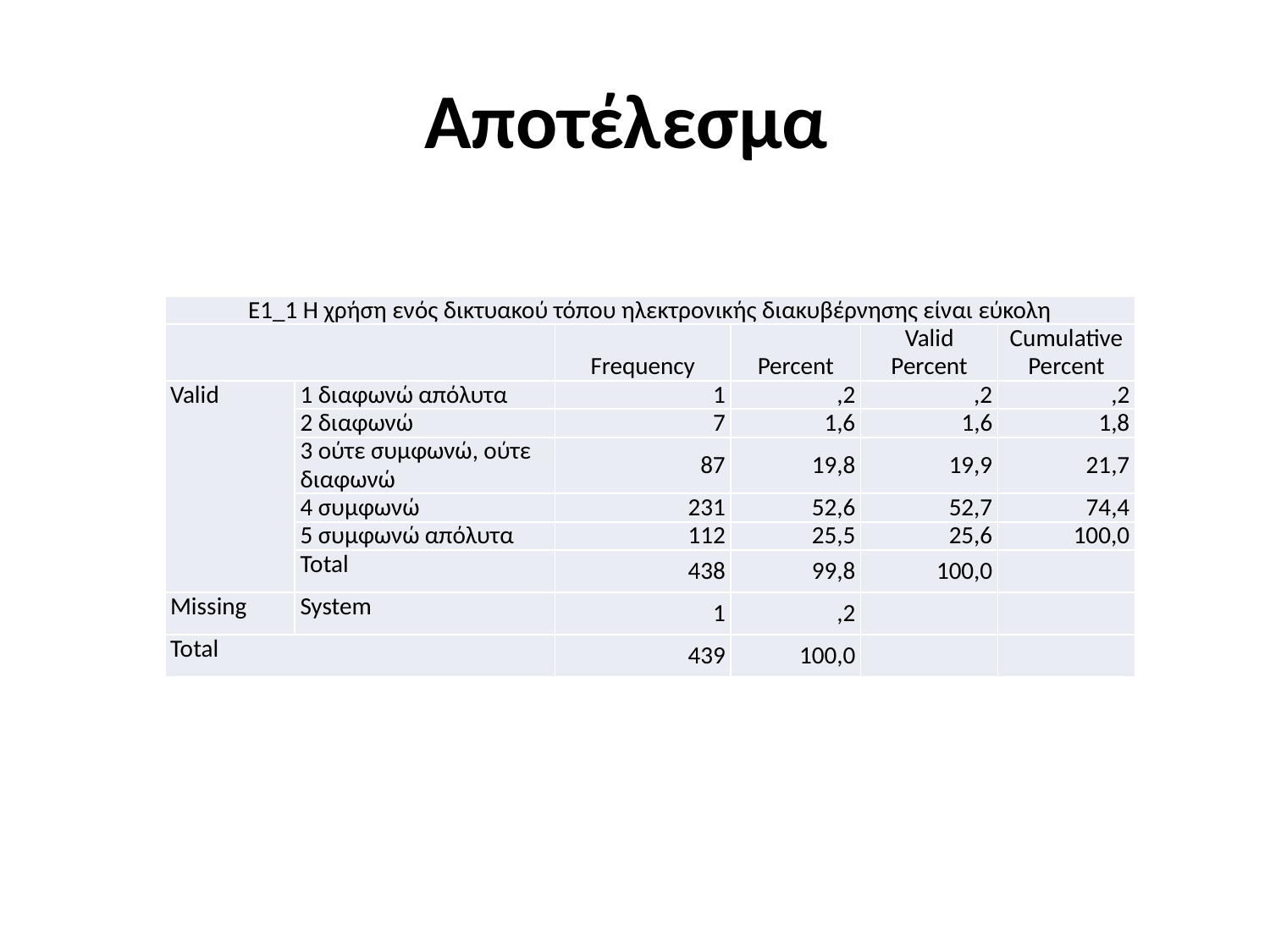

# Αποτέλεσμα
| E1\_1 Η χρήση ενός δικτυακού τόπου ηλεκτρονικής διακυβέρνησης είναι εύκολη |  |  |  |  |  |
| --- | --- | --- | --- | --- | --- |
|  |  | Frequency | Percent | Valid Percent | Cumulative Percent |
| Valid | 1 διαφωνώ απόλυτα | 1 | ,2 | ,2 | ,2 |
|  | 2 διαφωνώ | 7 | 1,6 | 1,6 | 1,8 |
|  | 3 ούτε συμφωνώ, ούτε διαφωνώ | 87 | 19,8 | 19,9 | 21,7 |
|  | 4 συμφωνώ | 231 | 52,6 | 52,7 | 74,4 |
|  | 5 συμφωνώ απόλυτα | 112 | 25,5 | 25,6 | 100,0 |
|  | Total | 438 | 99,8 | 100,0 |  |
| Missing | System | 1 | ,2 |  |  |
| Total |  | 439 | 100,0 |  |  |